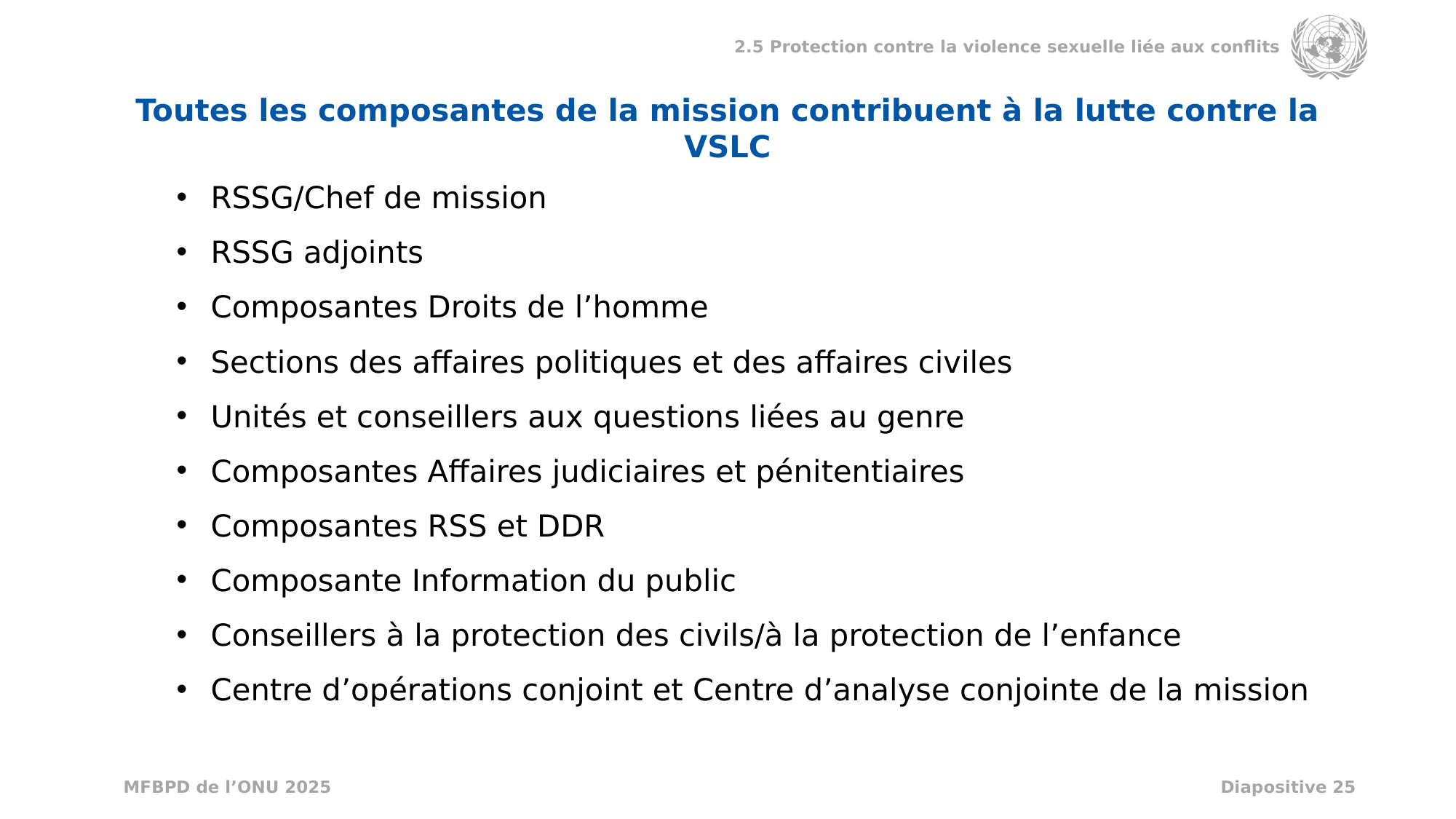

Toutes les composantes de la mission contribuent à la lutte contre la VSLC
RSSG/Chef de mission
RSSG adjoints
Composantes Droits de l’homme
Sections des affaires politiques et des affaires civiles
Unités et conseillers aux questions liées au genre
Composantes Affaires judiciaires et pénitentiaires
Composantes RSS et DDR
Composante Information du public
Conseillers à la protection des civils/à la protection de l’enfance
Centre d’opérations conjoint et Centre d’analyse conjointe de la mission